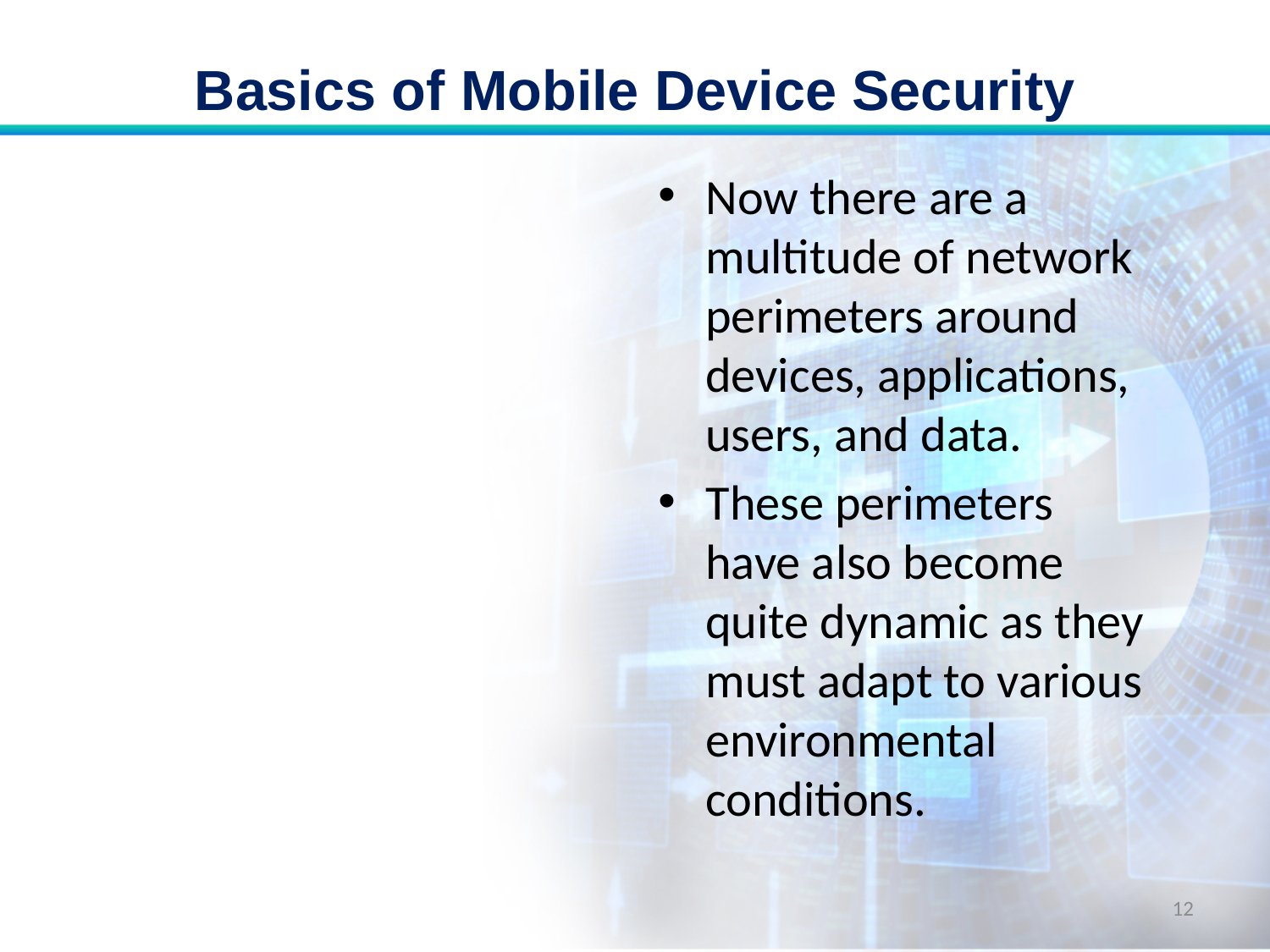

# Basics of Mobile Device Security
Now there are a multitude of network perimeters around devices, applications, users, and data.
These perimeters have also become quite dynamic as they must adapt to various environmental conditions.
12